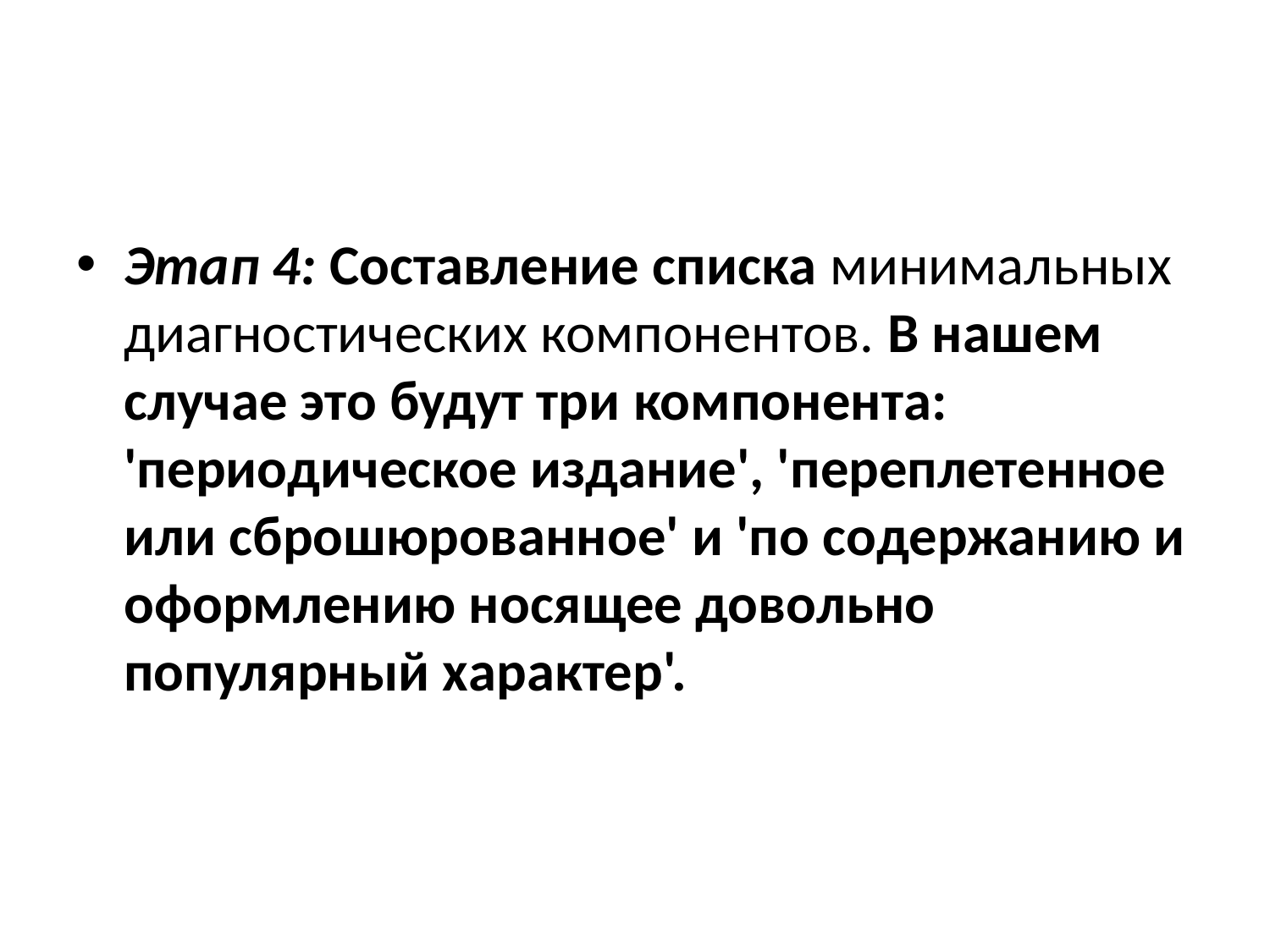

#
Этап 4: Составление списка минимальных диагностических компонентов. В нашем случае это будут три компонента: 'периодическое издание', 'переплетенное или сброшюрованное' и 'по содержанию и оформлению носящее довольно популярный характер'.